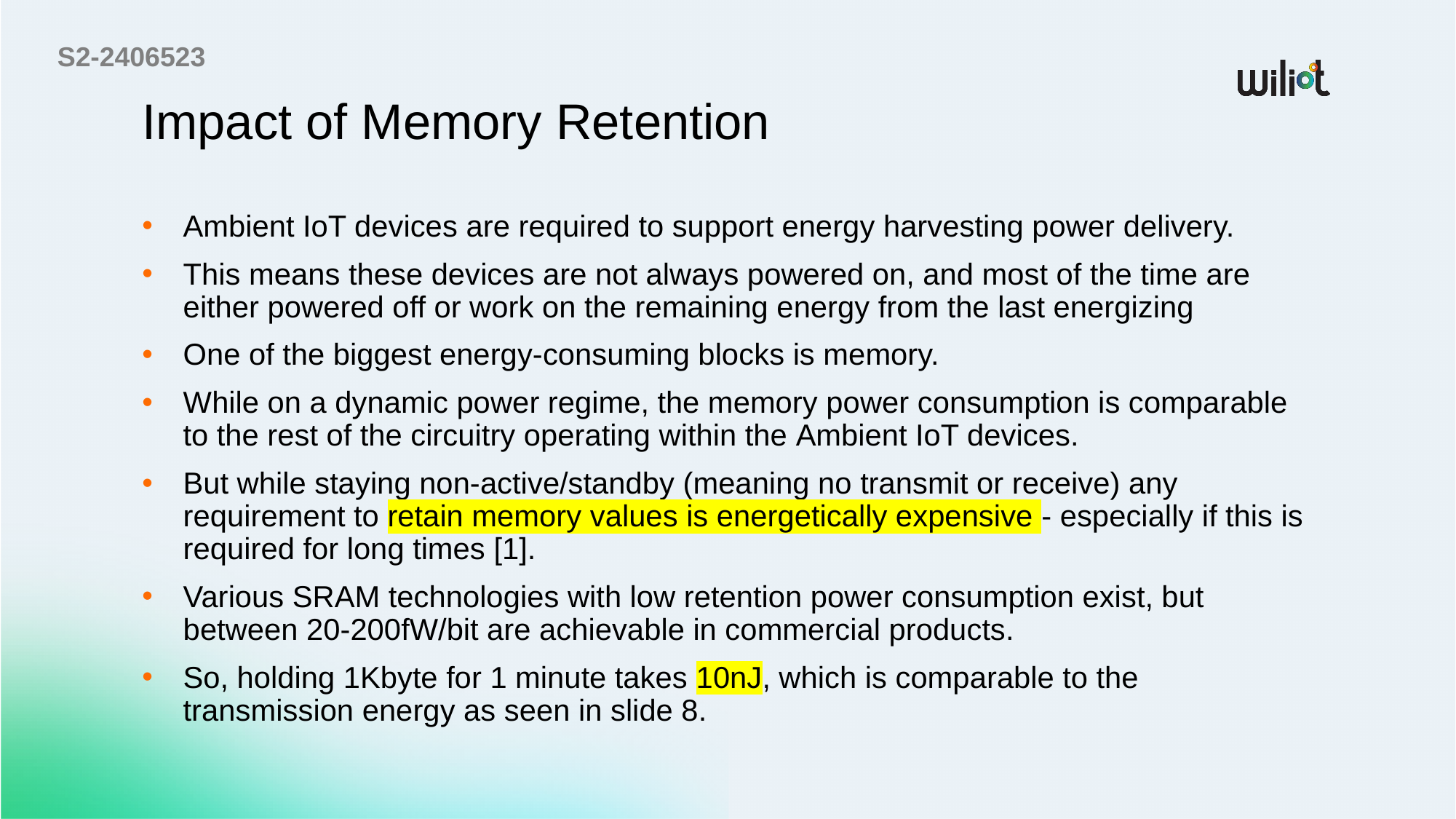

S2-2406523
# Impact of Memory Retention
Ambient IoT devices are required to support energy harvesting power delivery.
This means these devices are not always powered on, and most of the time are either powered off or work on the remaining energy from the last energizing
One of the biggest energy-consuming blocks is memory.
While on a dynamic power regime, the memory power consumption is comparable to the rest of the circuitry operating within the Ambient IoT devices.
But while staying non-active/standby (meaning no transmit or receive) any requirement to retain memory values is energetically expensive - especially if this is required for long times [1].
Various SRAM technologies with low retention power consumption exist, but between 20-200fW/bit are achievable in commercial products.
So, holding 1Kbyte for 1 minute takes 10nJ, which is comparable to the transmission energy as seen in slide 8.